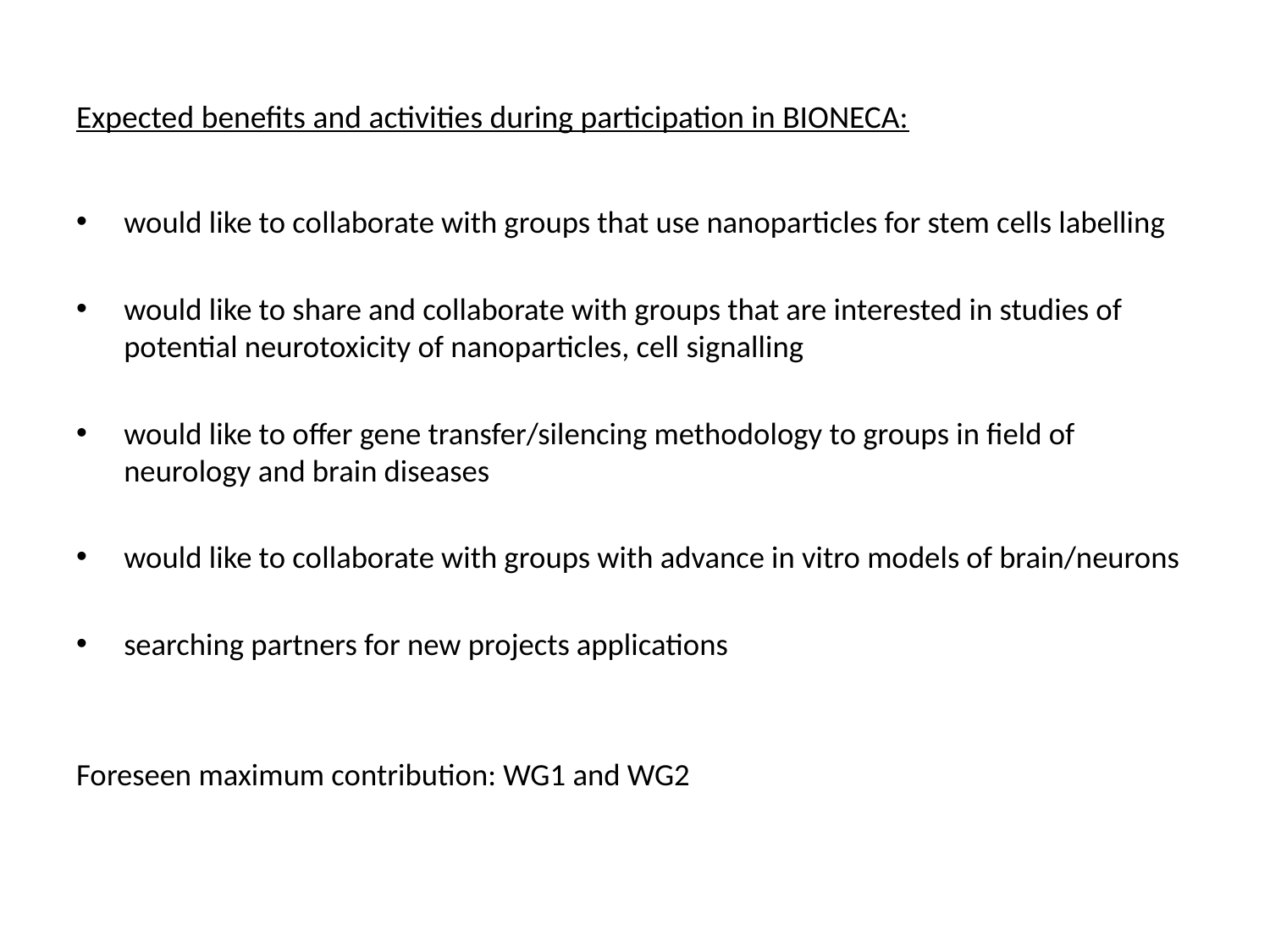

# Expected benefits and activities during participation in BIONECA:
would like to collaborate with groups that use nanoparticles for stem cells labelling

would like to share and collaborate with groups that are interested in studies of potential neurotoxicity of nanoparticles, cell signalling

would like to offer gene transfer/silencing methodology to groups in field of neurology and brain diseases

would like to collaborate with groups with advance in vitro models of brain/neurons

searching partners for new projects applications

Foreseen maximum contribution: WG1 and WG2